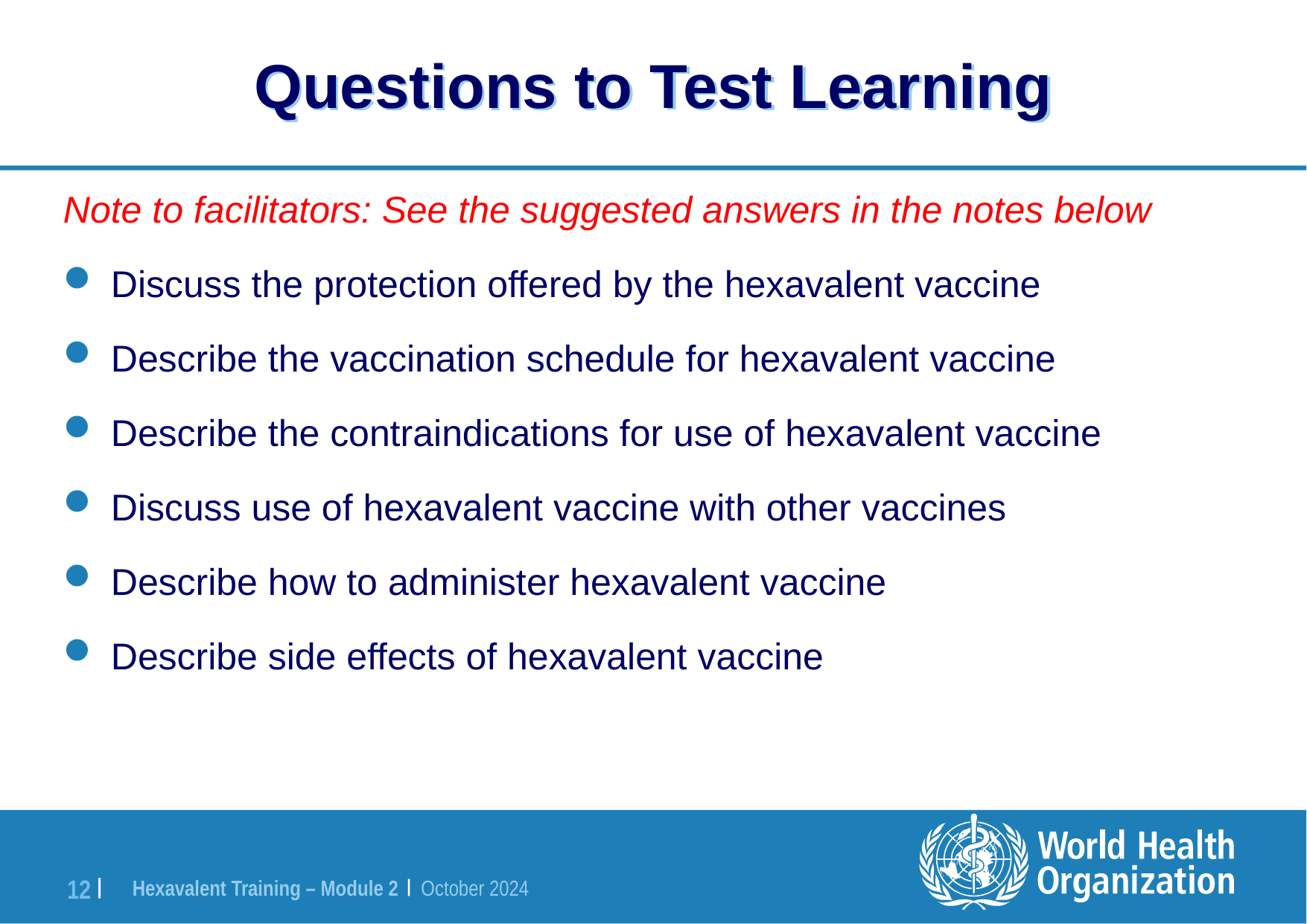

# Questions to Test Learning
Note to facilitators: See the suggested answers in the notes below
Discuss the protection offered by the hexavalent vaccine
Describe the vaccination schedule for hexavalent vaccine
Describe the contraindications for use of hexavalent vaccine
Discuss use of hexavalent vaccine with other vaccines
Describe how to administer hexavalent vaccine
Describe side effects of hexavalent vaccine